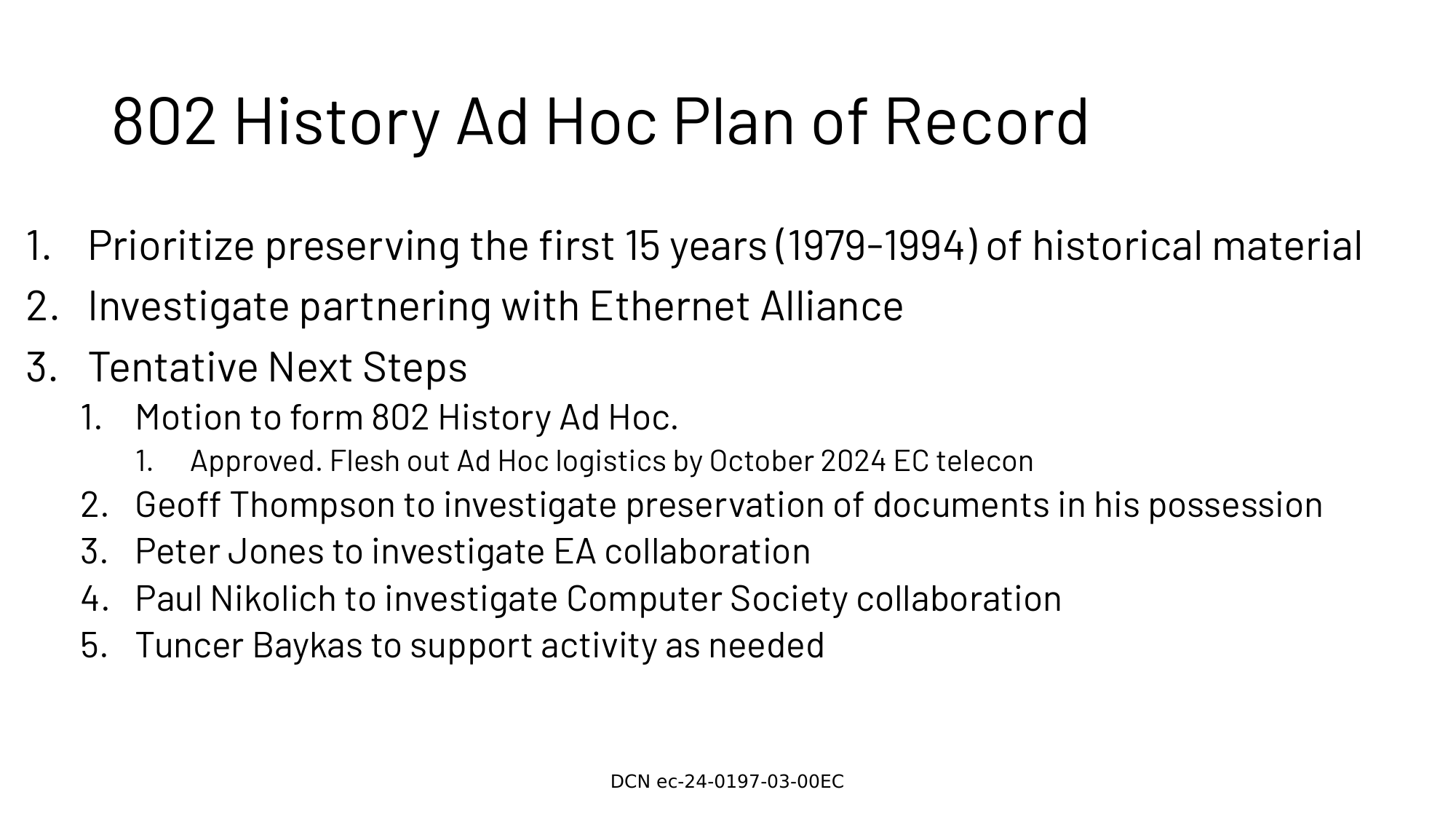

# 802 History Ad Hoc Plan of Record
Prioritize preserving the first 15 years (1979-1994) of historical material
Investigate partnering with Ethernet Alliance
Tentative Next Steps
Motion to form 802 History Ad Hoc.
Approved. Flesh out Ad Hoc logistics by October 2024 EC telecon
Geoff Thompson to investigate preservation of documents in his possession
Peter Jones to investigate EA collaboration
Paul Nikolich to investigate Computer Society collaboration
Tuncer Baykas to support activity as needed

DCN ec-24-0197-03-00EC